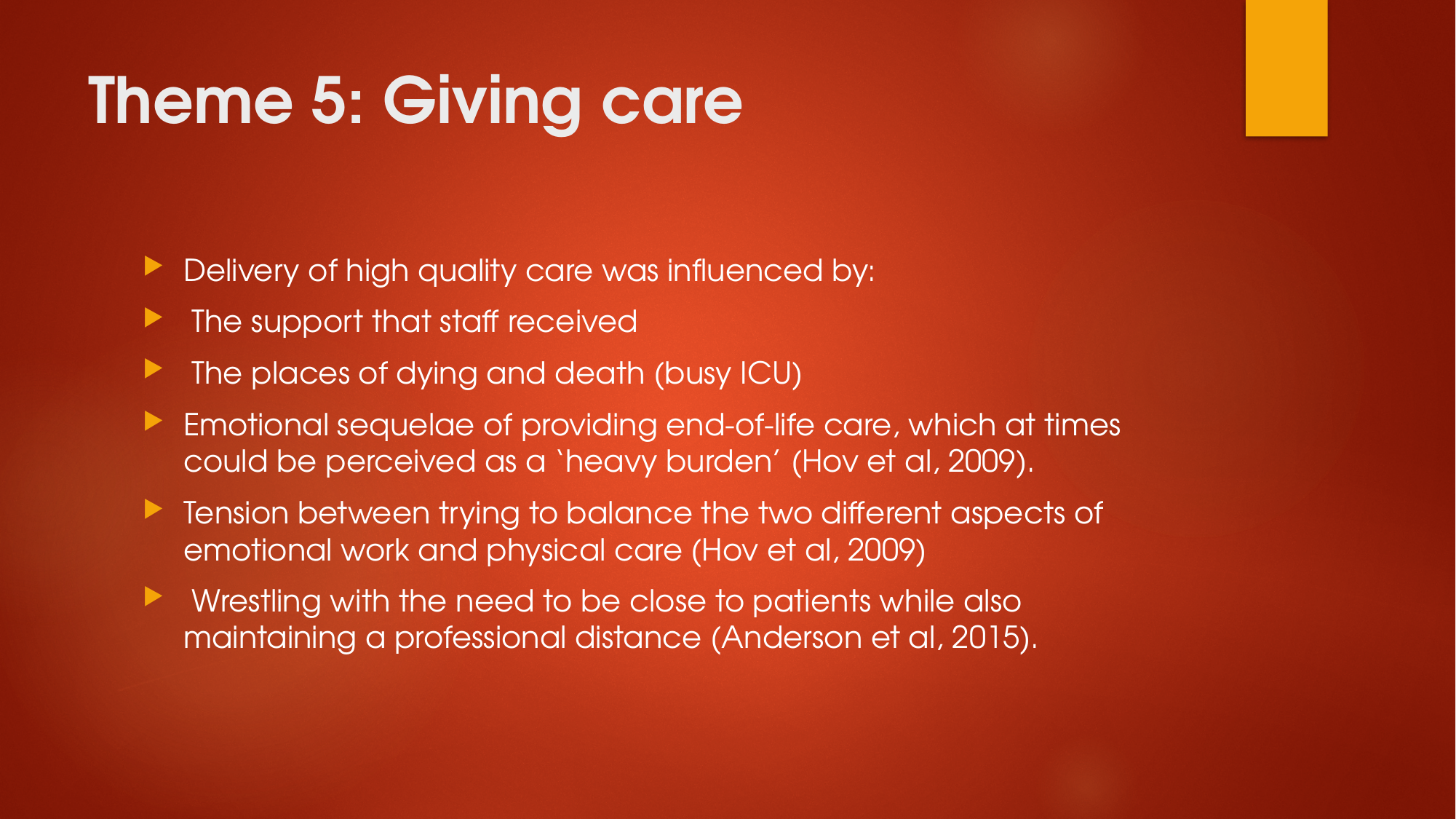

# Theme 5: Giving care
Delivery of high quality care was influenced by:
 The support that staff received
 The places of dying and death (busy ICU)
Emotional sequelae of providing end-of-life care, which at times could be perceived as a ‘heavy burden’ (Hov et al, 2009).
Tension between trying to balance the two different aspects of emotional work and physical care (Hov et al, 2009)
 Wrestling with the need to be close to patients while also maintaining a professional distance (Anderson et al, 2015).